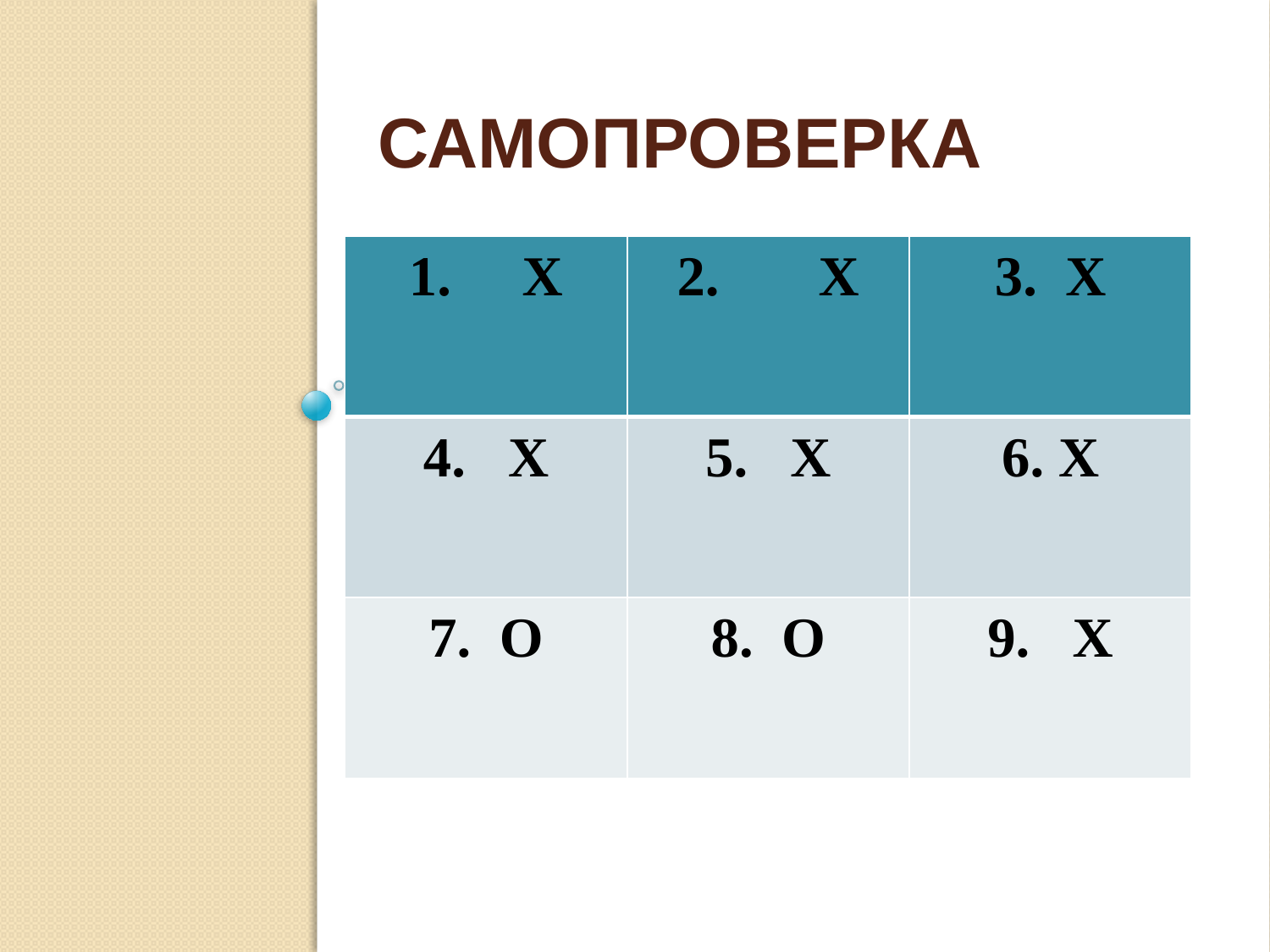

# САМОПРОВЕРКА
| 1. Х | 2. Х | 3. Х |
| --- | --- | --- |
| 4. Х | 5. Х | 6. Х |
| 7. О | 8. О | 9. Х |